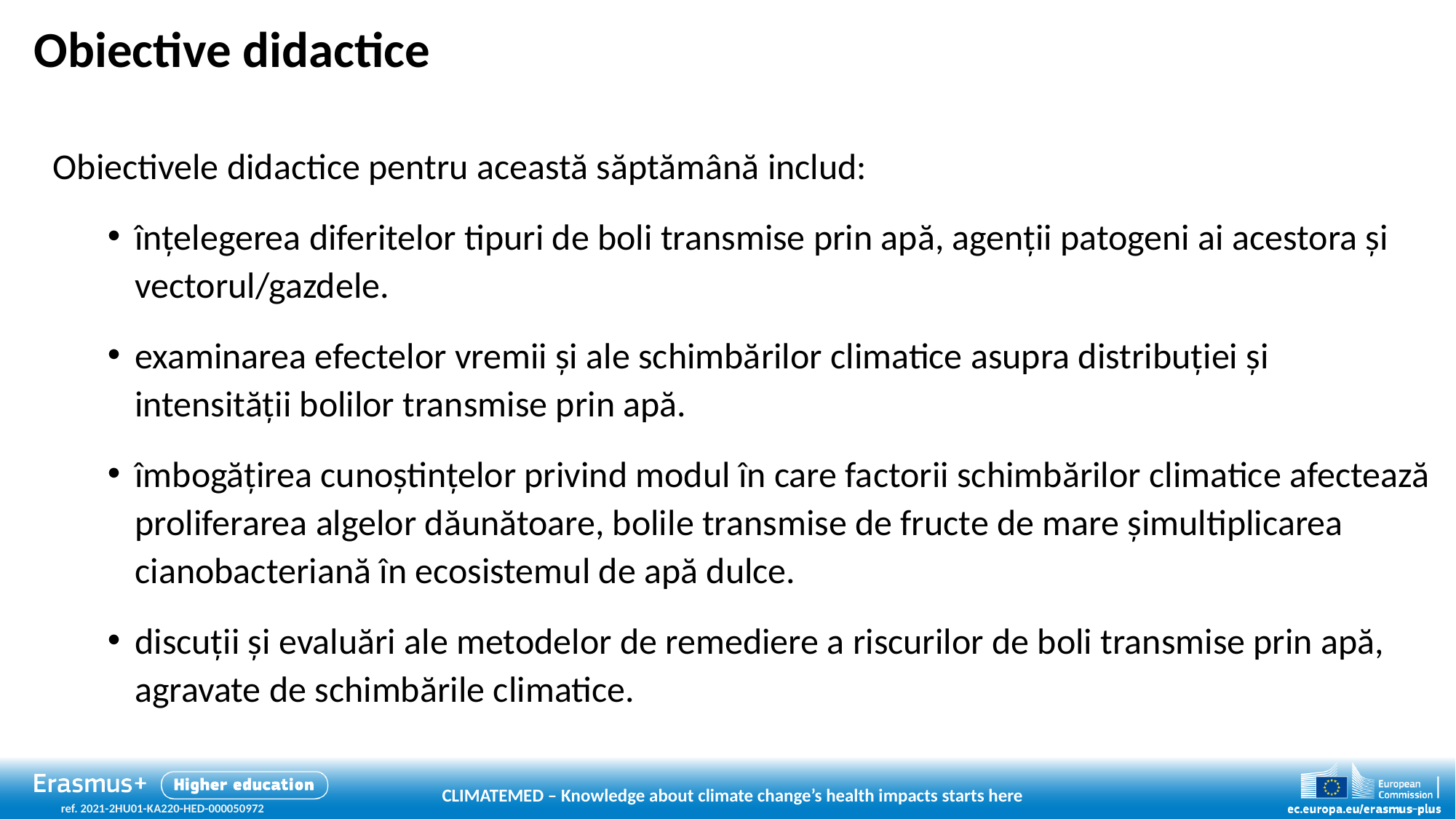

# Obiective didactice
Obiectivele didactice pentru această săptămână includ:
înțelegerea diferitelor tipuri de boli transmise prin apă, agenții patogeni ai acestora și vectorul/gazdele.
examinarea efectelor vremii și ale schimbărilor climatice asupra distribuției și intensității bolilor transmise prin apă.
îmbogățirea cunoștințelor privind modul în care factorii schimbărilor climatice afectează proliferarea algelor dăunătoare, bolile transmise de fructe de mare șimultiplicarea cianobacteriană în ecosistemul de apă dulce.
discuții și evaluări ale metodelor de remediere a riscurilor de boli transmise prin apă, agravate de schimbările climatice.